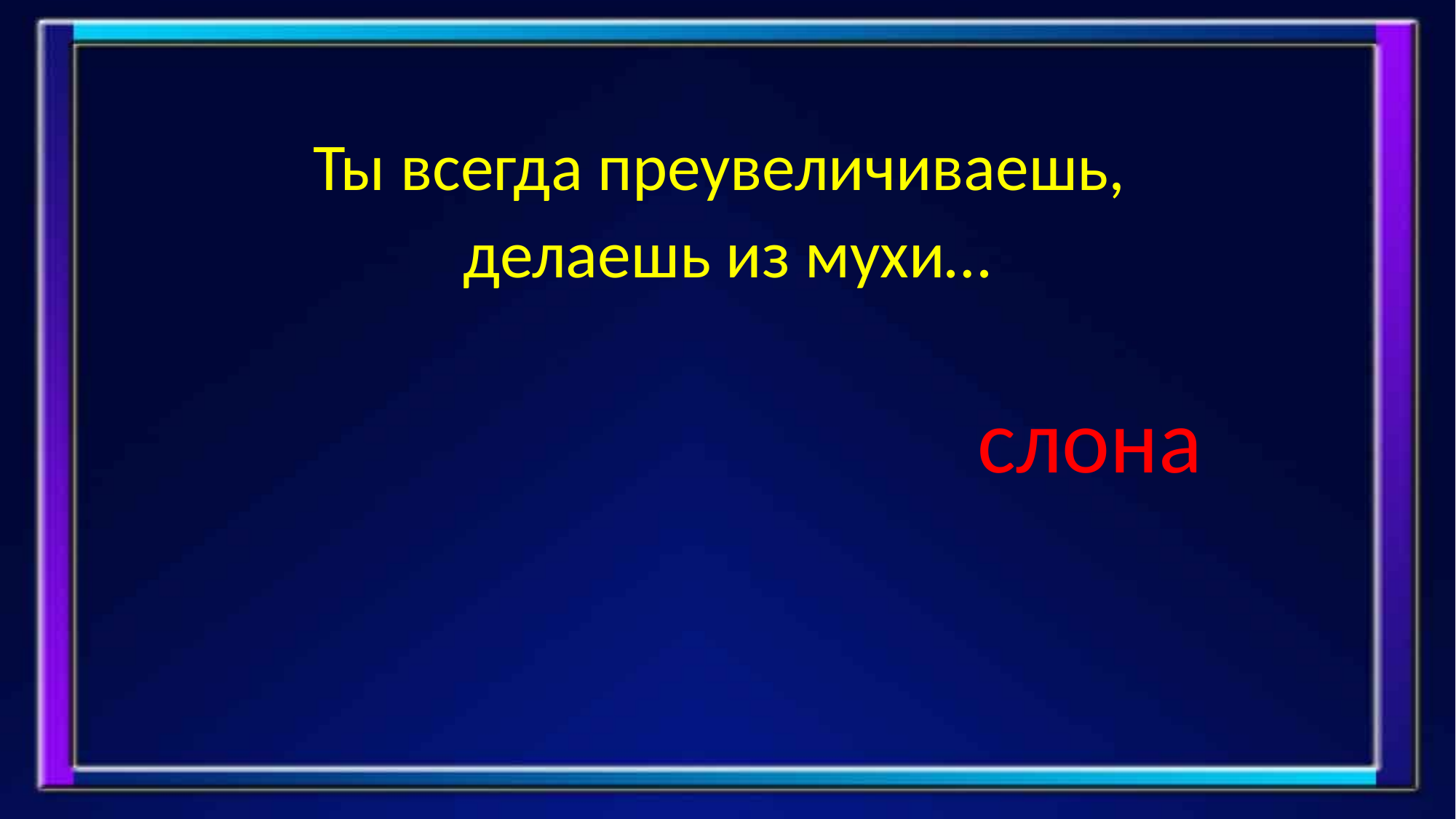

#
Ты всегда преувеличиваешь,
делаешь из мухи…

                                                слона